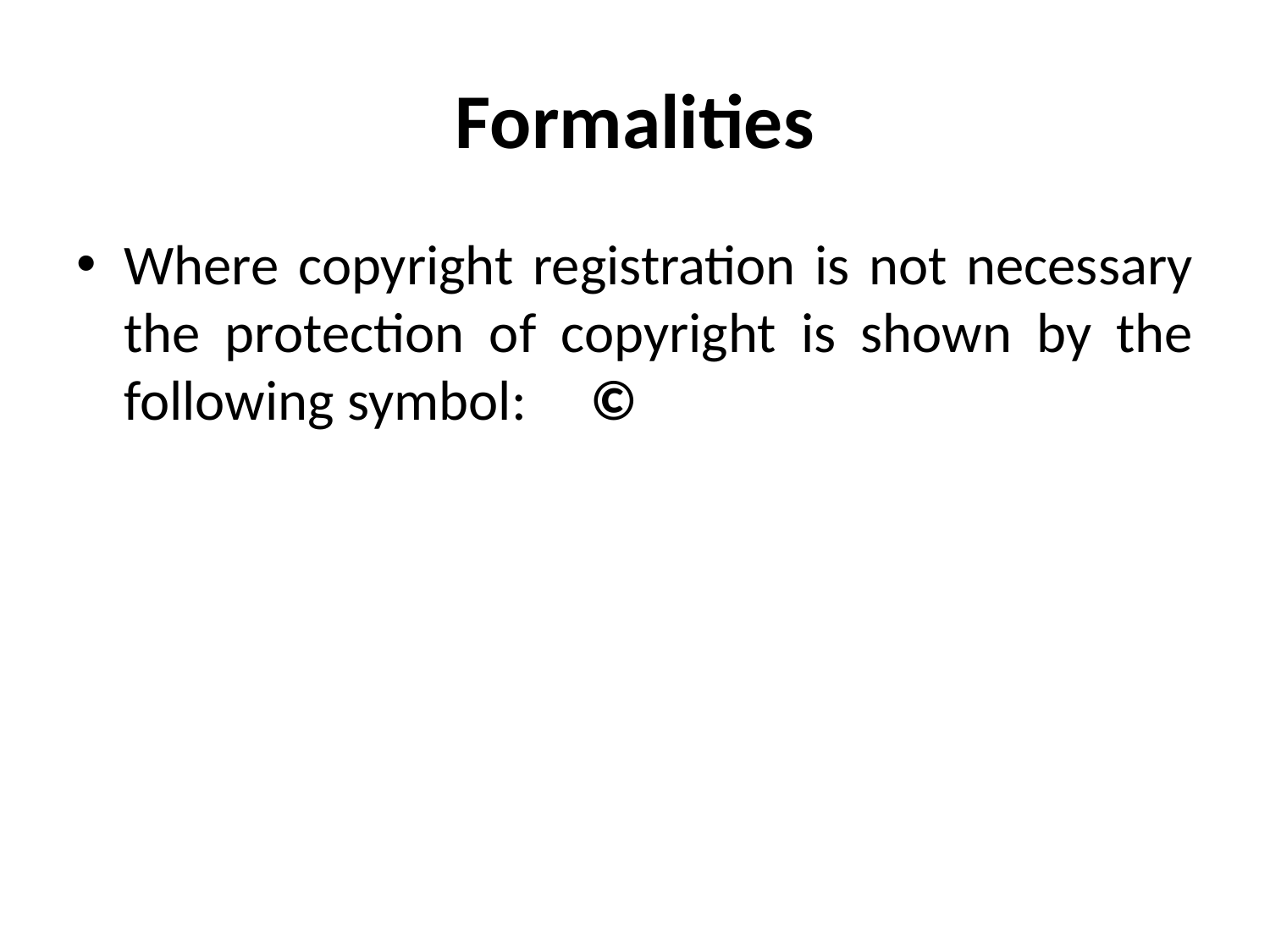

# Formalities
Where copyright registration is not necessary the protection of copyright is shown by the following symbol:     ©